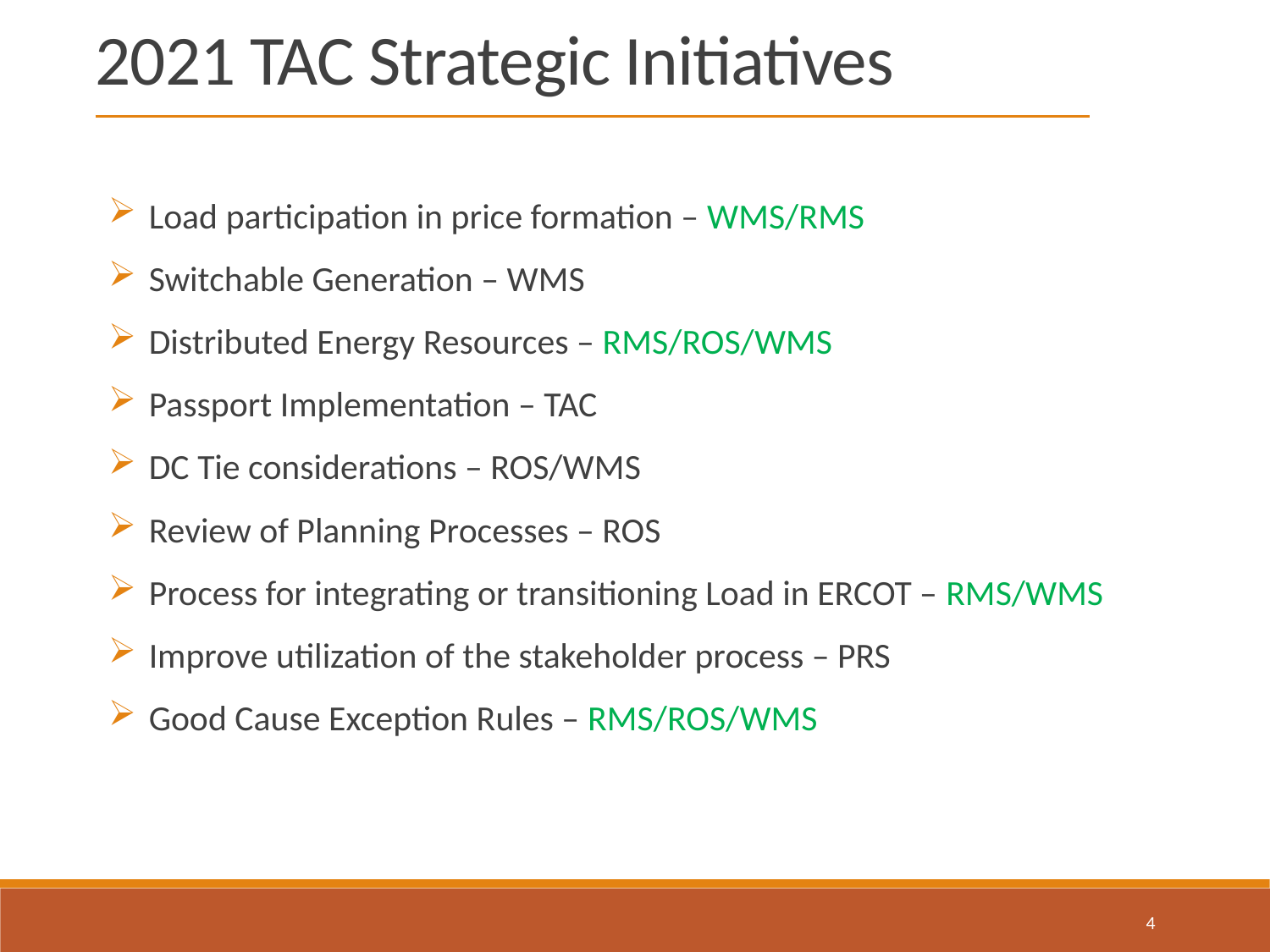

2021 TAC Strategic Initiatives

Load participation in price formation – WMS/RMS
Switchable Generation – WMS
Distributed Energy Resources – RMS/ROS/WMS
Passport Implementation – TAC
DC Tie considerations – ROS/WMS
Review of Planning Processes – ROS
Process for integrating or transitioning Load in ERCOT – RMS/WMS
Improve utilization of the stakeholder process – PRS
Good Cause Exception Rules – RMS/ROS/WMS

4